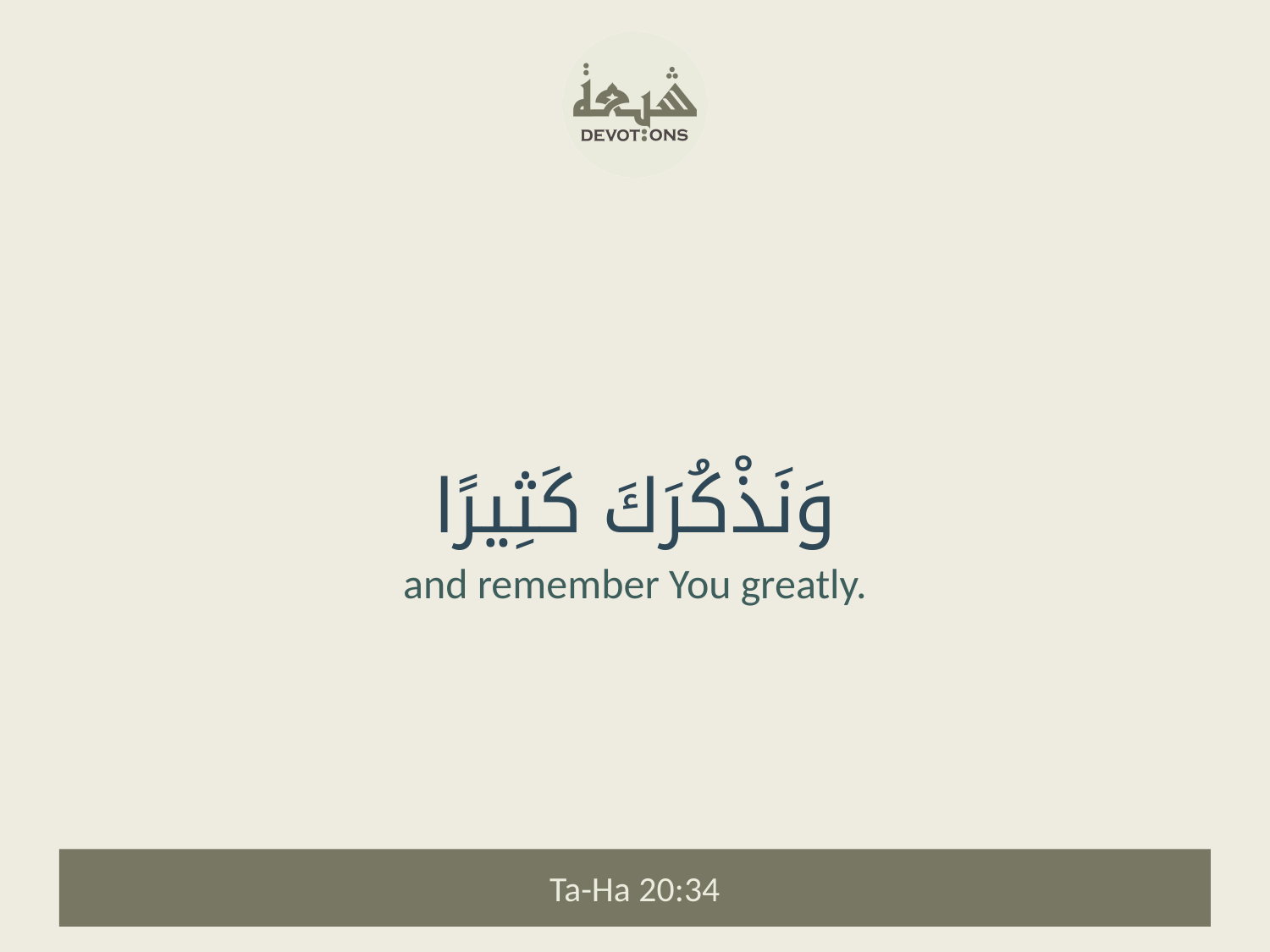

وَنَذْكُرَكَ كَثِيرًا
and remember You greatly.
Ta-Ha 20:34